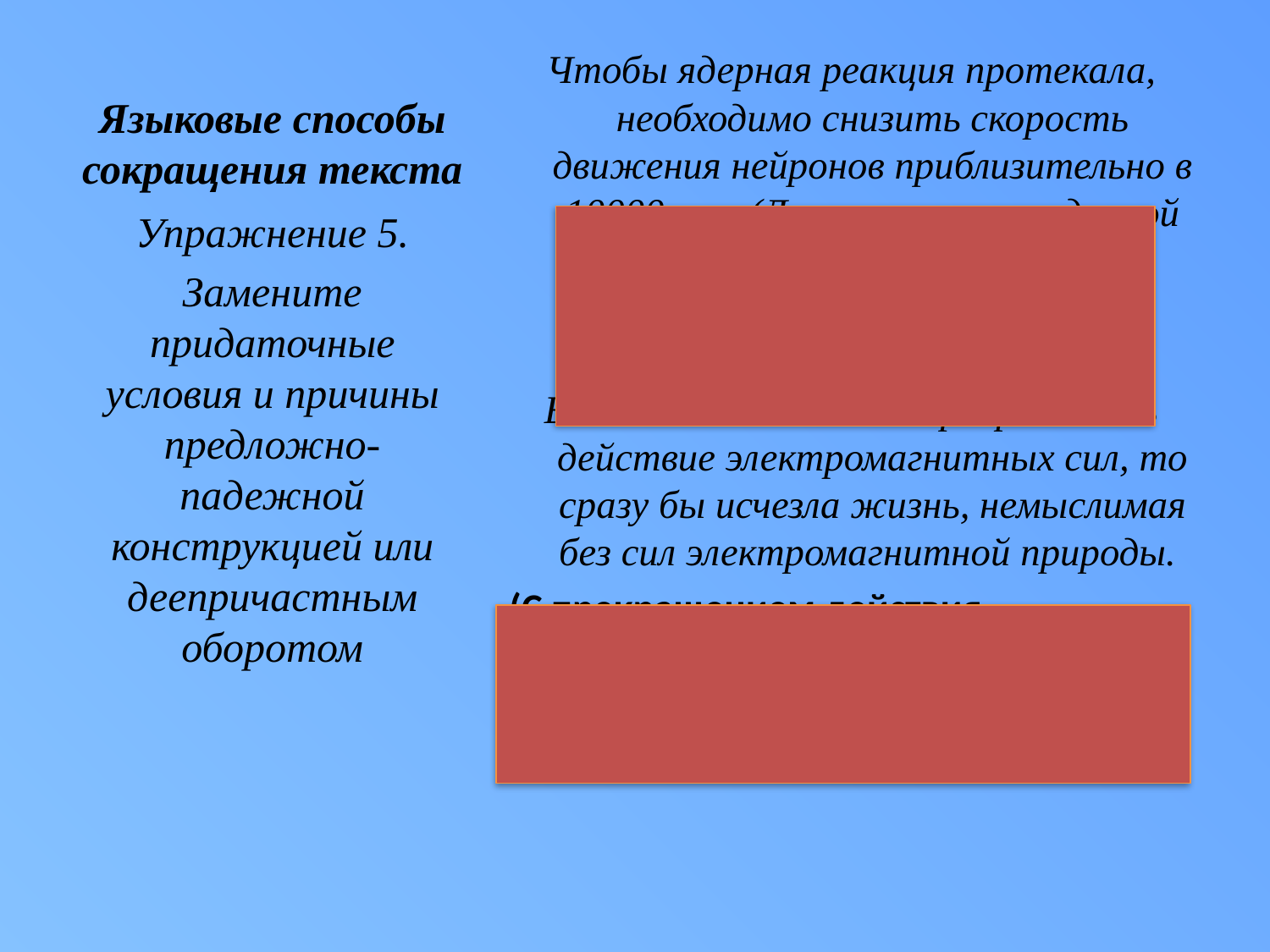

# Языковые способы сокращения текста
Чтобы ядерная реакция протекала, необходимо снизить скорость движения нейронов приблизительно в 10000 раз. (Для протекания ядерной реакции необходимо снизить скорость движения нейронов приблизительно в 10000 раз)
Если бы на мгновение прекратилось действие электромагнитных сил, то сразу бы исчезла жизнь, немыслимая без сил электромагнитной природы.
(С прекращением действия электромагнитных сил сразу бы исчезла жизнь, немыслимая без сил электромагнитной природы)
Упражнение 5.
Замените придаточные условия и причины предложно-падежной конструкцией или деепричастным оборотом